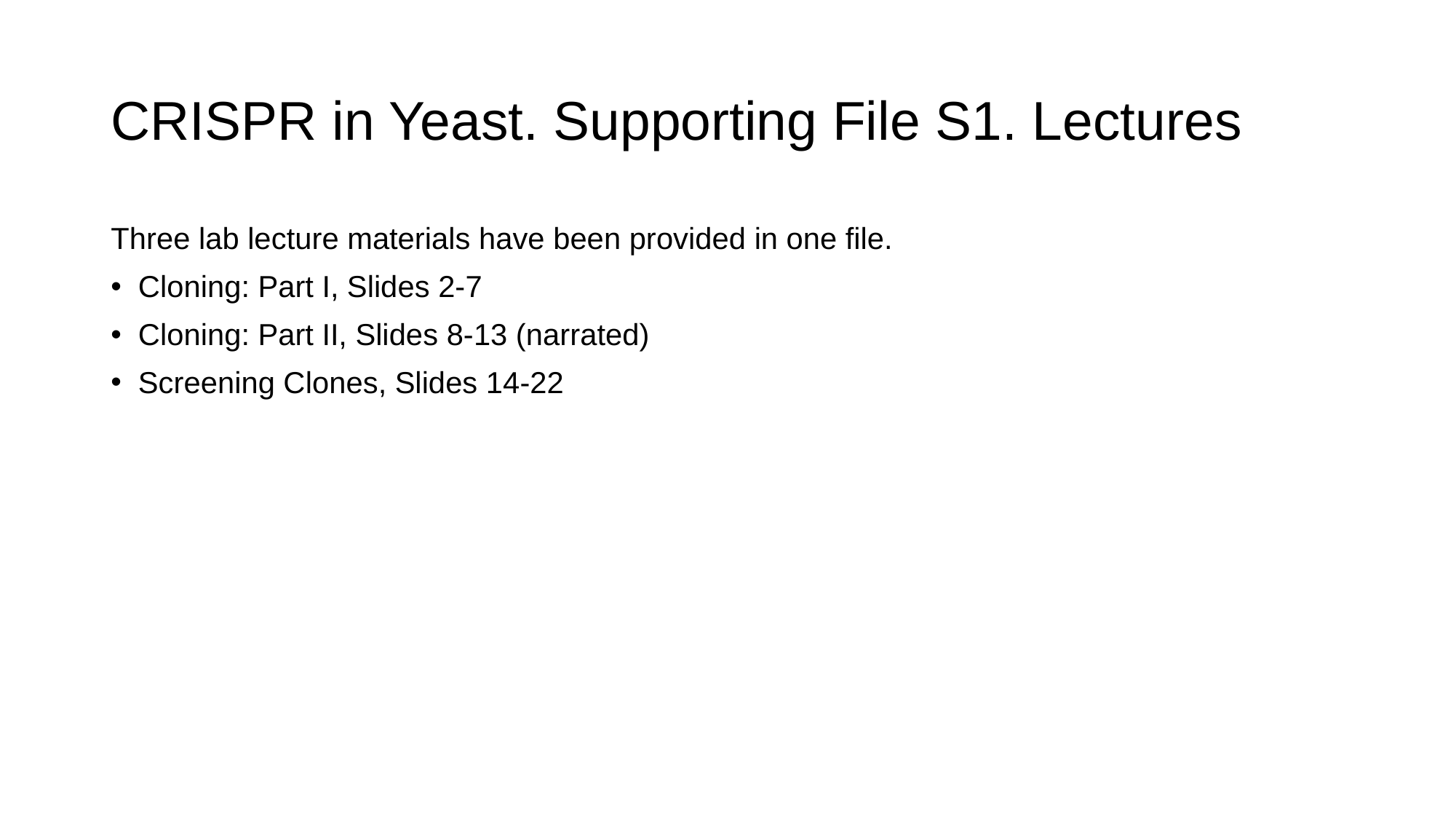

# CRISPR in Yeast. Supporting File S1. Lectures
Three lab lecture materials have been provided in one file.
Cloning: Part I, Slides 2-7
Cloning: Part II, Slides 8-13 (narrated)
Screening Clones, Slides 14-22